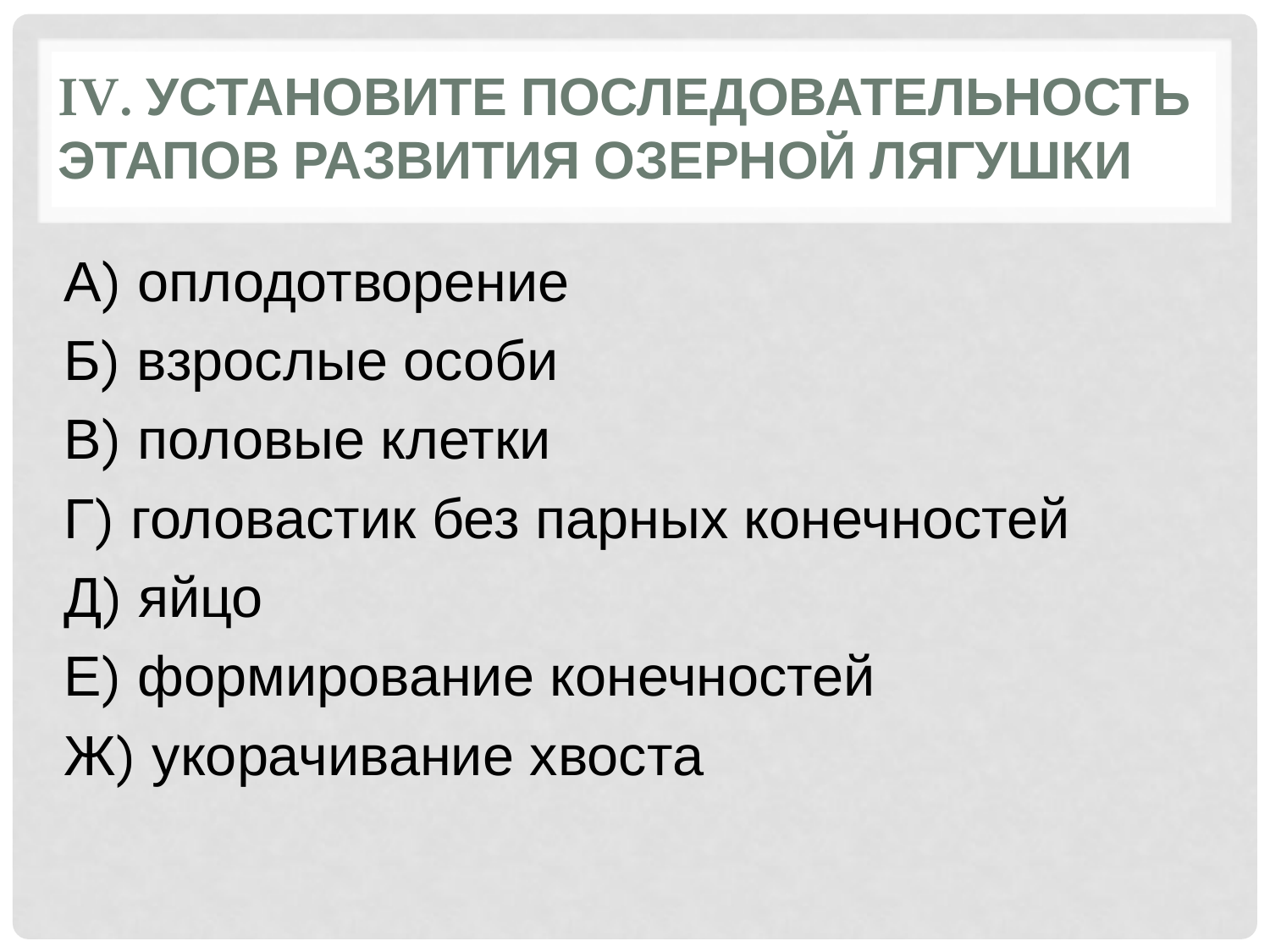

# IV. Установите последовательность этапов развития озерной лягушки
А) оплодотворение
Б) взрослые особи
В) половые клетки
Г) головастик без парных конечностей
Д) яйцо
Е) формирование конечностей
Ж) укорачивание хвоста